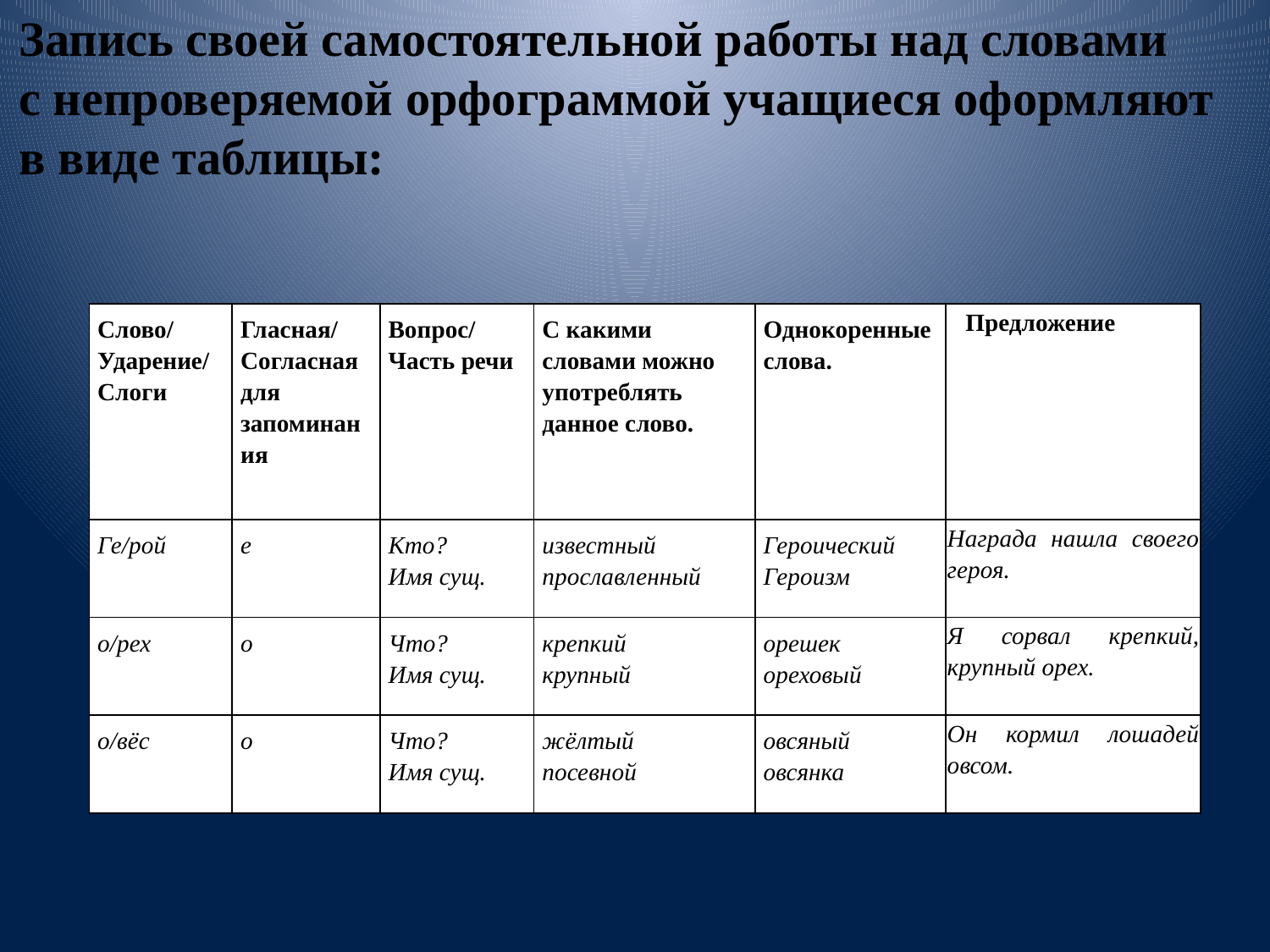

Запись своей самостоятельной работы над словами
с непроверяемой орфограммой учащиеся оформляют
в виде таблицы:
| Слово/ Ударение/ Слоги | Гласная/ Согласная для запоминания | Вопрос/ Часть речи | С какими словами можно употреблять данное слово. | Однокоренные слова. | Предложение |
| --- | --- | --- | --- | --- | --- |
| Ге/рой | е | Кто? Имя сущ. | известный прославленный | Героический Героизм | Награда нашла своего героя. |
| о/рех | о | Что? Имя сущ. | крепкий крупный | орешек ореховый | Я сорвал крепкий, крупный орех. |
| о/вёс | о | Что? Имя сущ. | жёлтый посевной | овсяный овсянка | Он кормил лошадей овсом. |